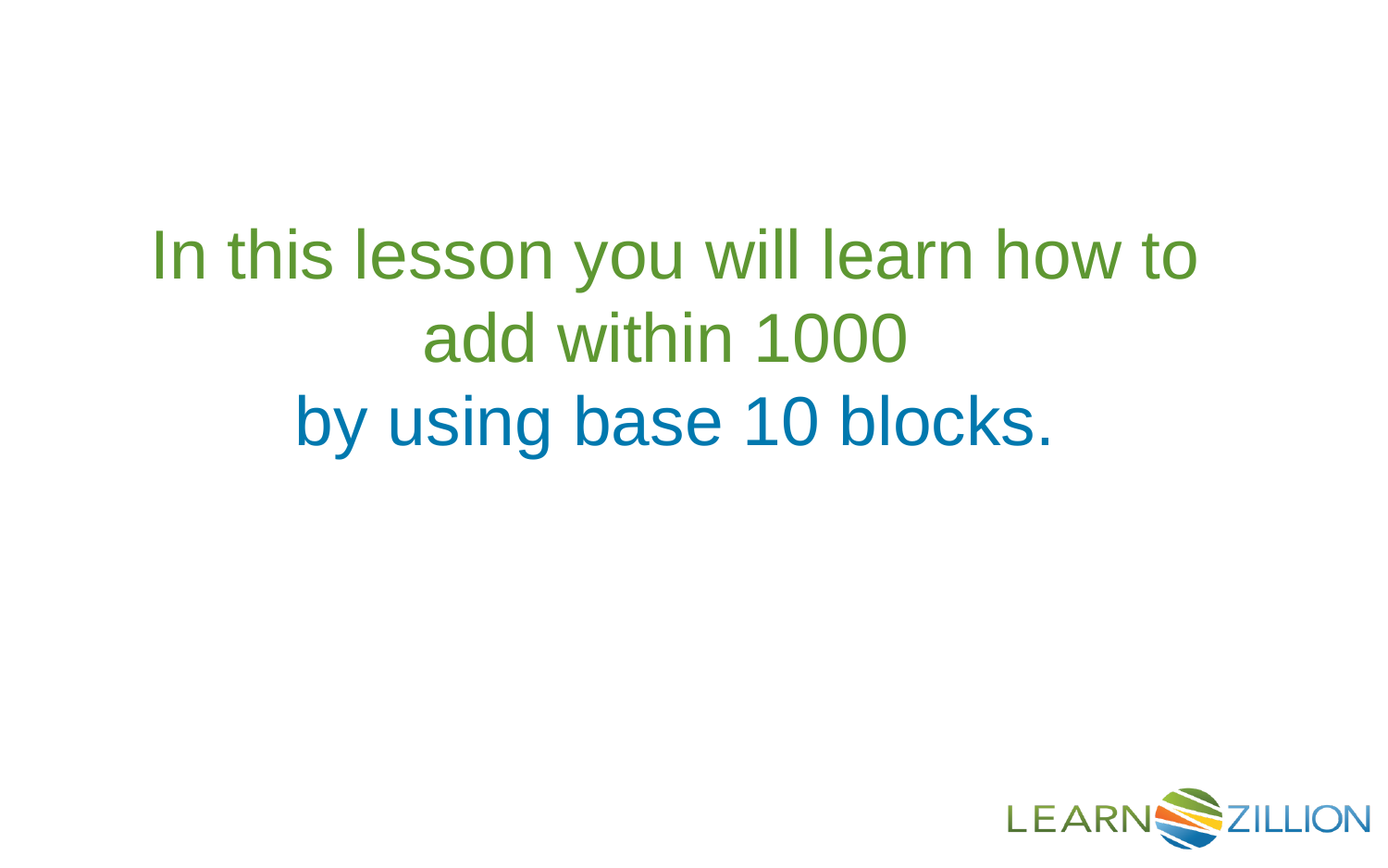

In this lesson you will learn how to add within 1000
by using base 10 blocks.